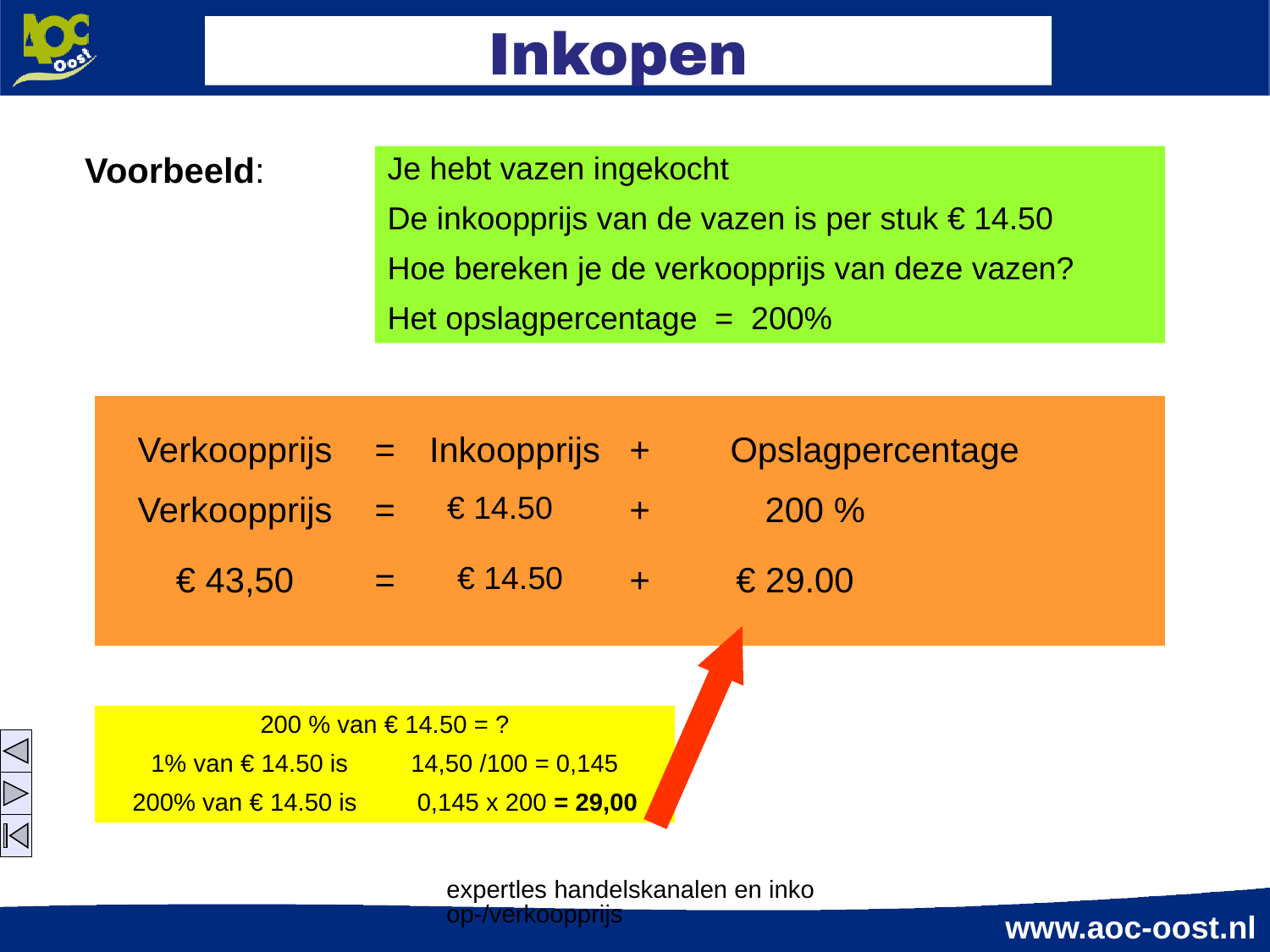

# Inkopen
Voorbeeld:
Je hebt vazen ingekocht
De inkoopprijs van de vazen is per stuk € 14.50
Hoe bereken je de verkoopprijs van deze vazen?
Het opslagpercentage  =  200%

Verkoopprijs
=
Inkoopprijs
+
Opslagpercentage
Verkoopprijs
=
€ 14.50
+
200 %
€ 43,50
=
€ 14.50
+
€ 29.00

200 % van € 14.50 = ?
1% van € 14.50 is         14,50 /100 = 0,145
200% van € 14.50 is         0,145 x 200 = 29,00
expertles handelskanalen en inkoop-/verkoopprijs